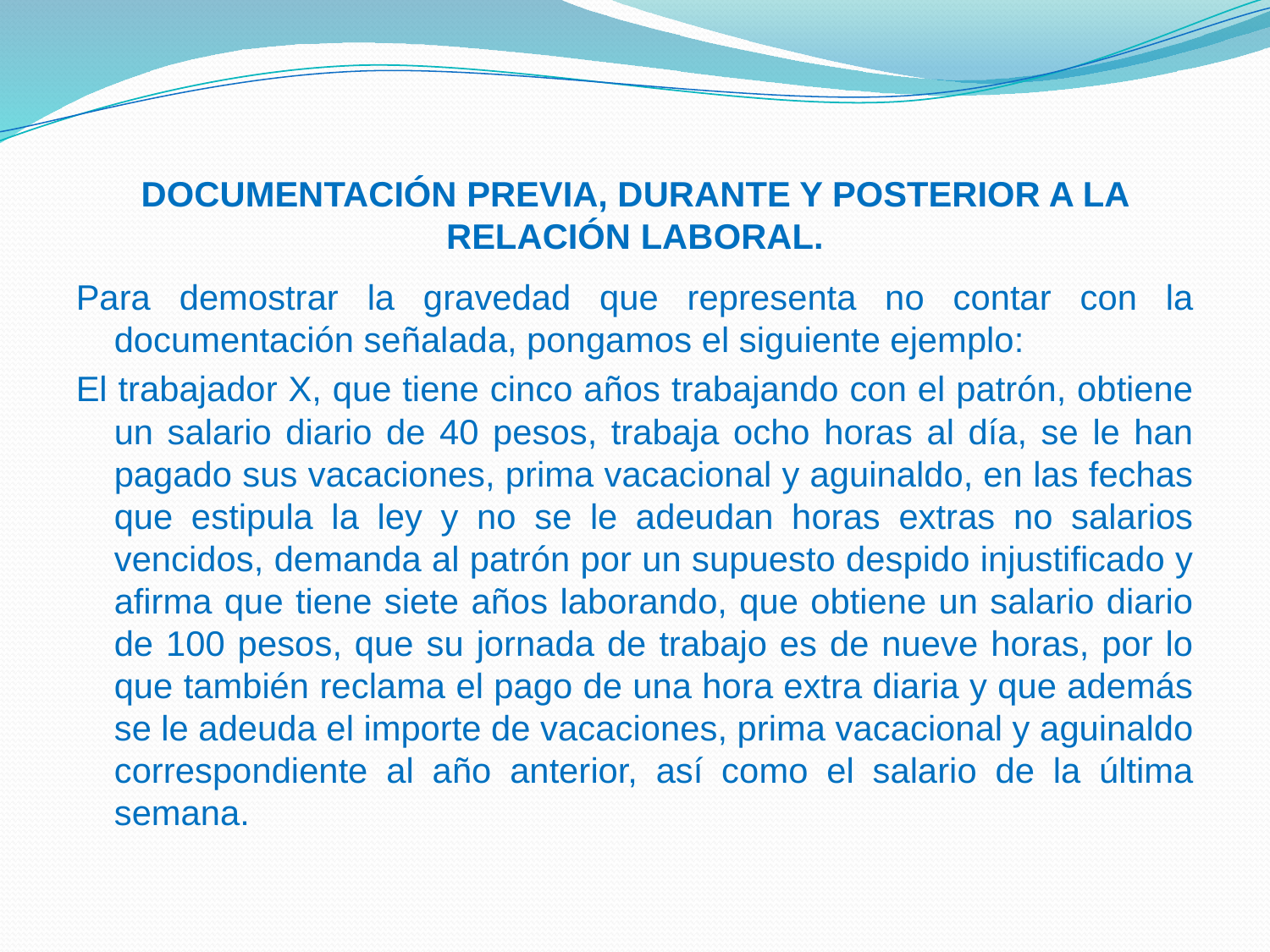

# DOCUMENTACIÓN PREVIA, DURANTE Y POSTERIOR A LA RELACIÓN LABORAL.
Para demostrar la gravedad que representa no contar con la documentación señalada, pongamos el siguiente ejemplo:
El trabajador X, que tiene cinco años trabajando con el patrón, obtiene un salario diario de 40 pesos, trabaja ocho horas al día, se le han pagado sus vacaciones, prima vacacional y aguinaldo, en las fechas que estipula la ley y no se le adeudan horas extras no salarios vencidos, demanda al patrón por un supuesto despido injustificado y afirma que tiene siete años laborando, que obtiene un salario diario de 100 pesos, que su jornada de trabajo es de nueve horas, por lo que también reclama el pago de una hora extra diaria y que además se le adeuda el importe de vacaciones, prima vacacional y aguinaldo correspondiente al año anterior, así como el salario de la última semana.